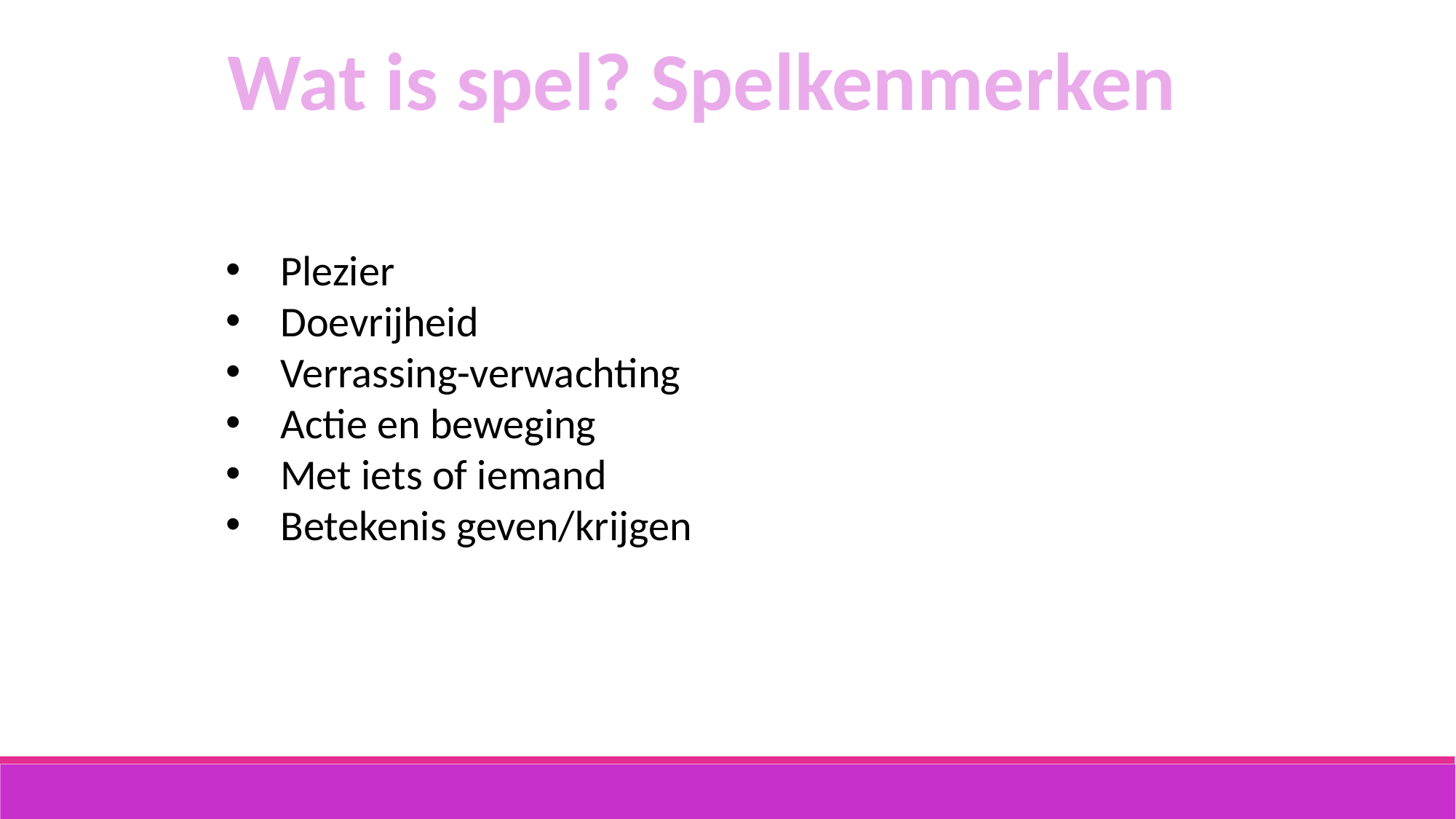

Wat is spel? Spelkenmerken
Plezier
Doevrijheid
Verrassing-verwachting
Actie en beweging
Met iets of iemand
Betekenis geven/krijgen